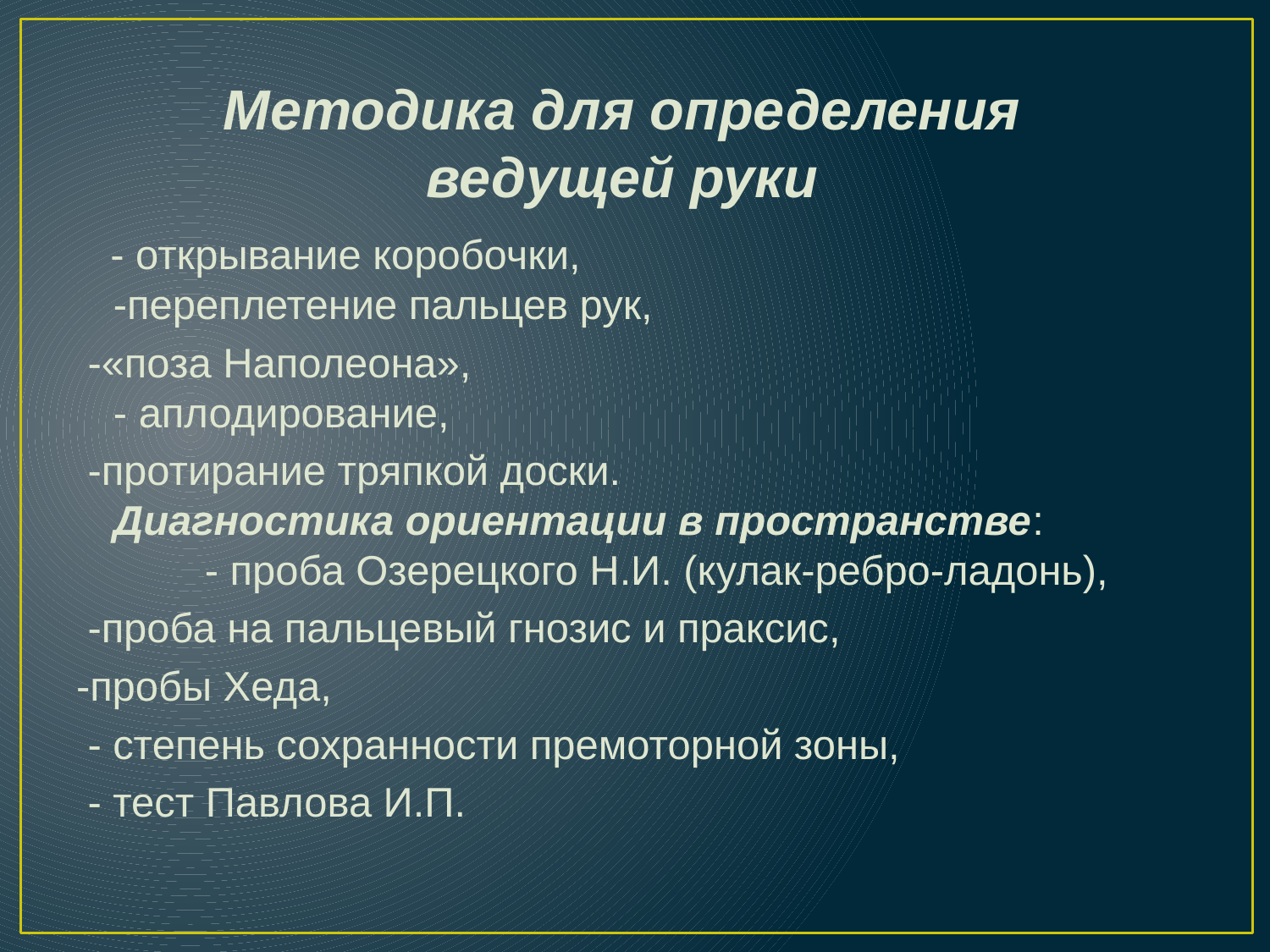

#
Методика для определения ведущей руки

   - открывание коробочки,                                                     -переплетение пальцев рук,
 -«поза Наполеона»,                                                                - аплодирование,
 -протирание тряпкой доски.                                     Диагностика ориентации в пространстве:                      - проба Озерецкого Н.И. (кулак-ребро-ладонь),
 -проба на пальцевый гнозис и праксис,
-пробы Хеда,
 - степень сохранности премоторной зоны,
 - тест Павлова И.П.